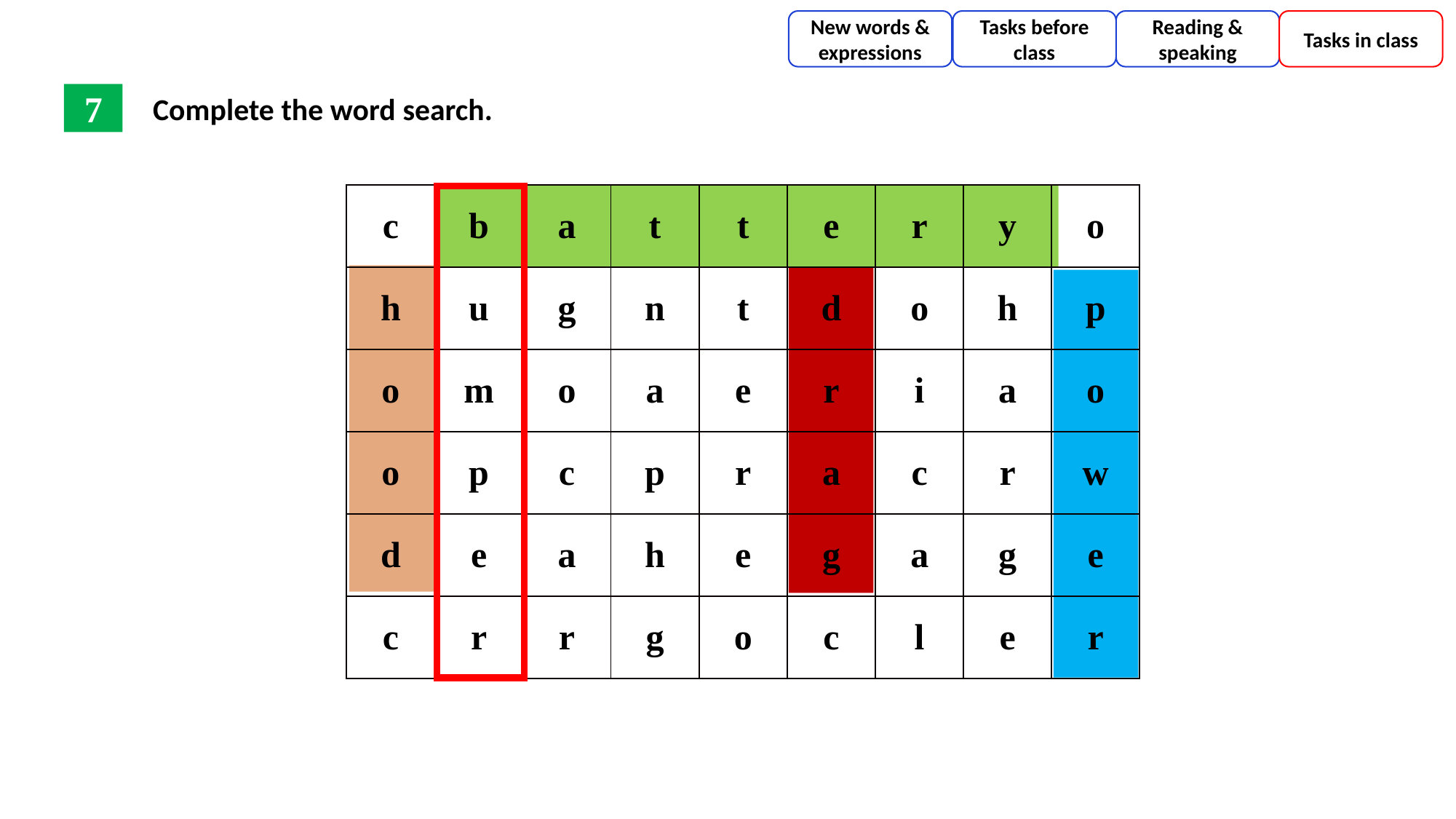

New words & expressions
Tasks before class
Reading & speaking
Tasks in class
Complete the word search.
7
| c | b | a | t | t | e | r | y | o |
| --- | --- | --- | --- | --- | --- | --- | --- | --- |
| h | u | g | n | t | d | o | h | p |
| o | m | o | a | e | r | i | a | o |
| o | p | c | p | r | a | c | r | w |
| d | e | a | h | e | g | a | g | e |
| c | r | r | g | o | c | l | e | r |